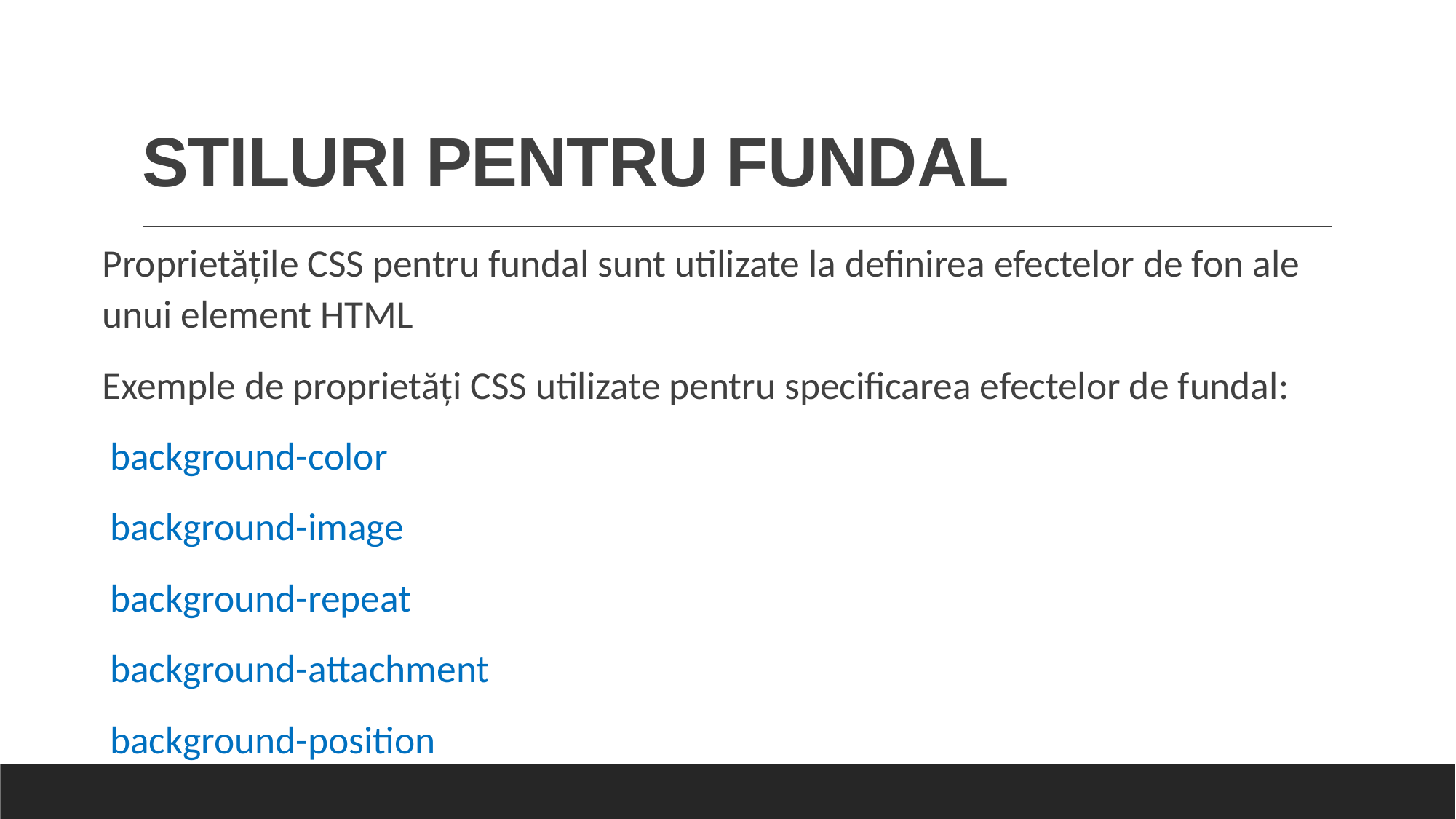

# STILURI PENTRU FUNDAL
Proprietățile CSS pentru fundal sunt utilizate la definirea efectelor de fon ale unui element HTML
Exemple de proprietăţi CSS utilizate pentru specificarea efectelor de fundal:
background-color
background-image
background-repeat
background-attachment
background-position